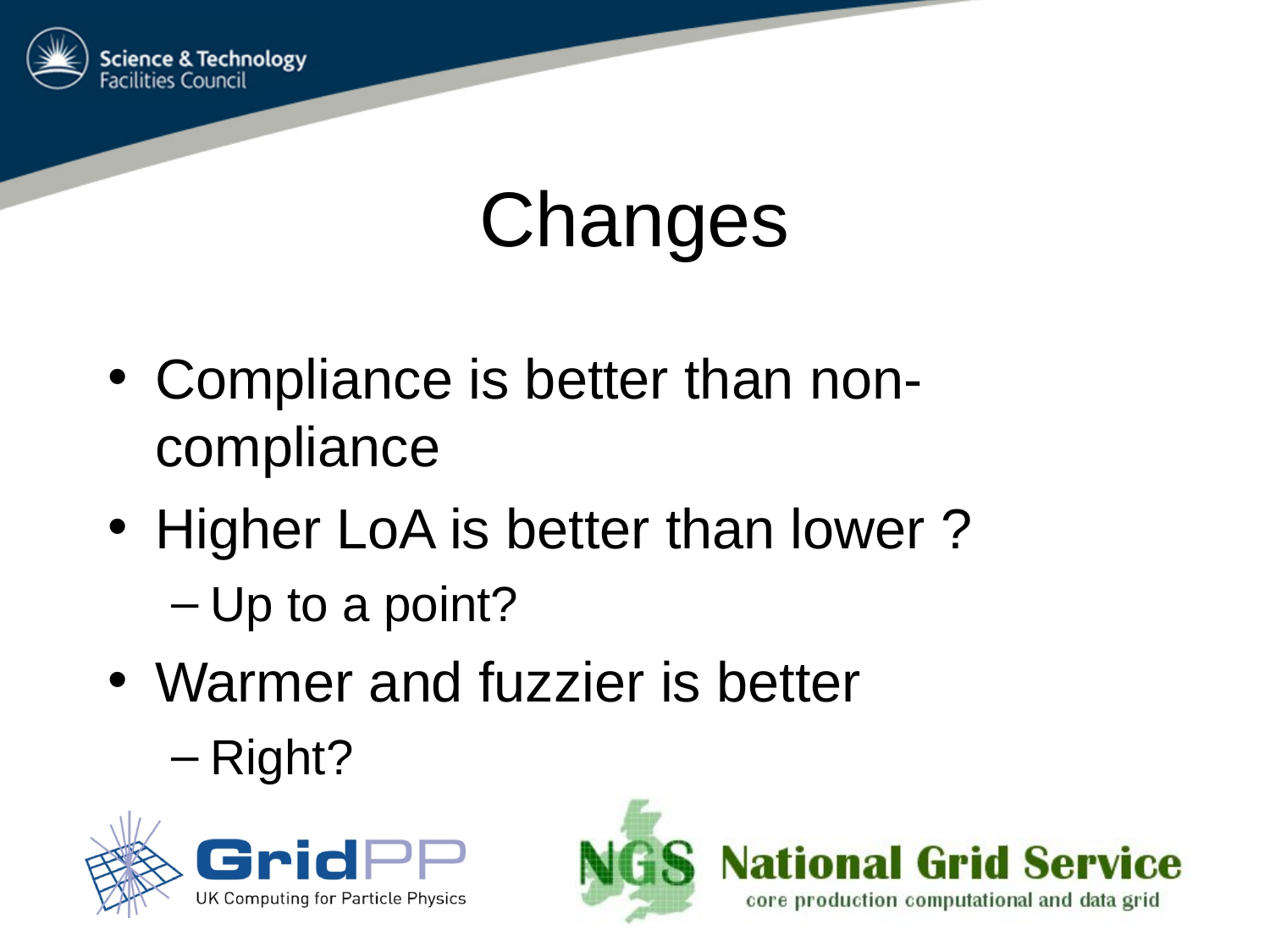

# Changes
Compliance is better than non-compliance
Higher LoA is better than lower ?
Up to a point?
Warmer and fuzzier is better
Right?